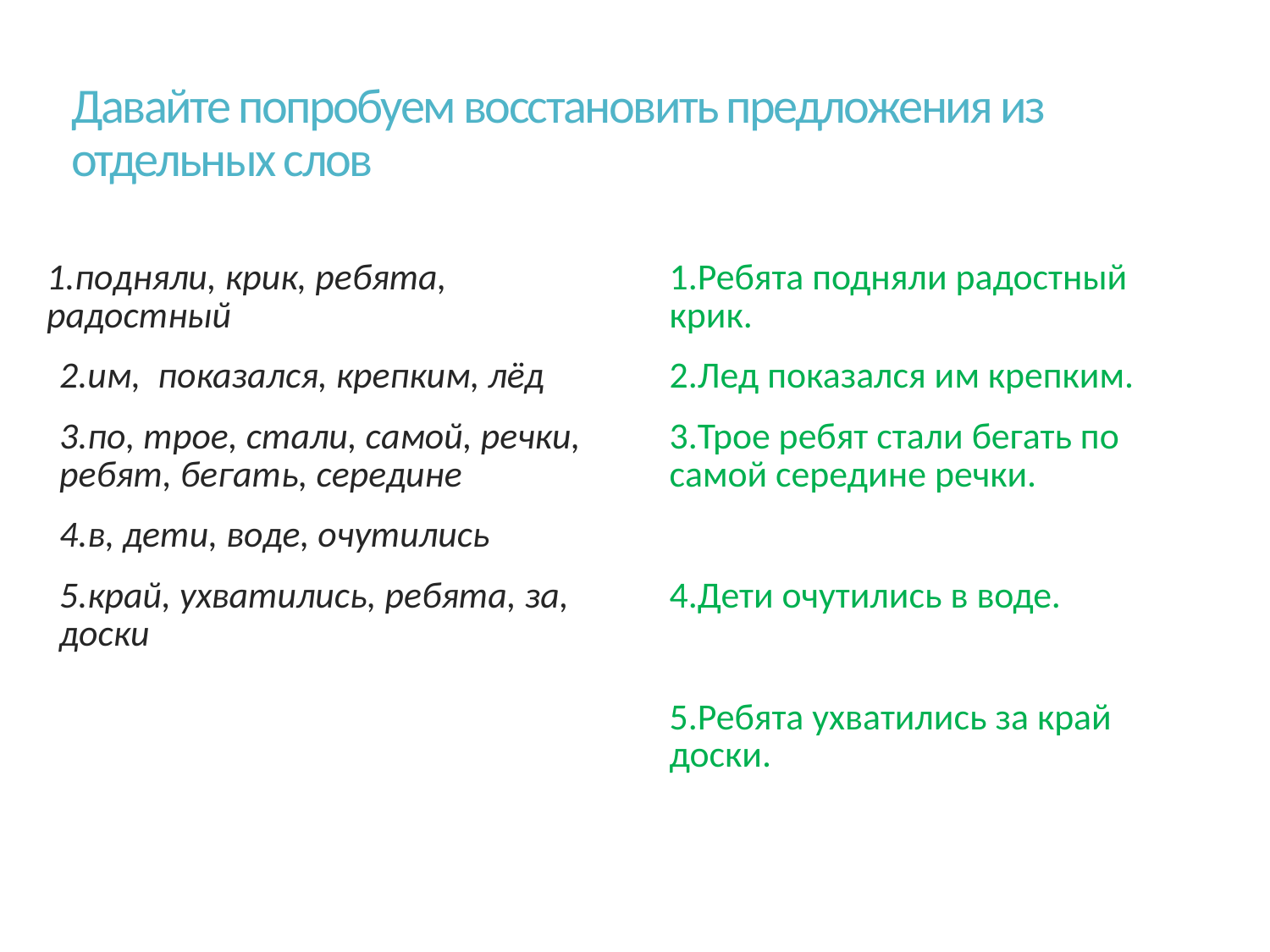

# Давайте попробуем восстановить предложения из отдельных слов

1.подняли, крик, ребята, радостный
2.им,  показался, крепким, лёд
3.по, трое, стали, самой, речки, ребят, бегать, середине
4.в, дети, воде, очутились
5.край, ухватились, ребята, за, доски

1.Ребята подняли радостный крик.
2.Лед показался им крепким.
3.Трое ребят стали бегать по самой середине речки.

4.Дети очутились в воде.

5.Ребята ухватились за край доски.